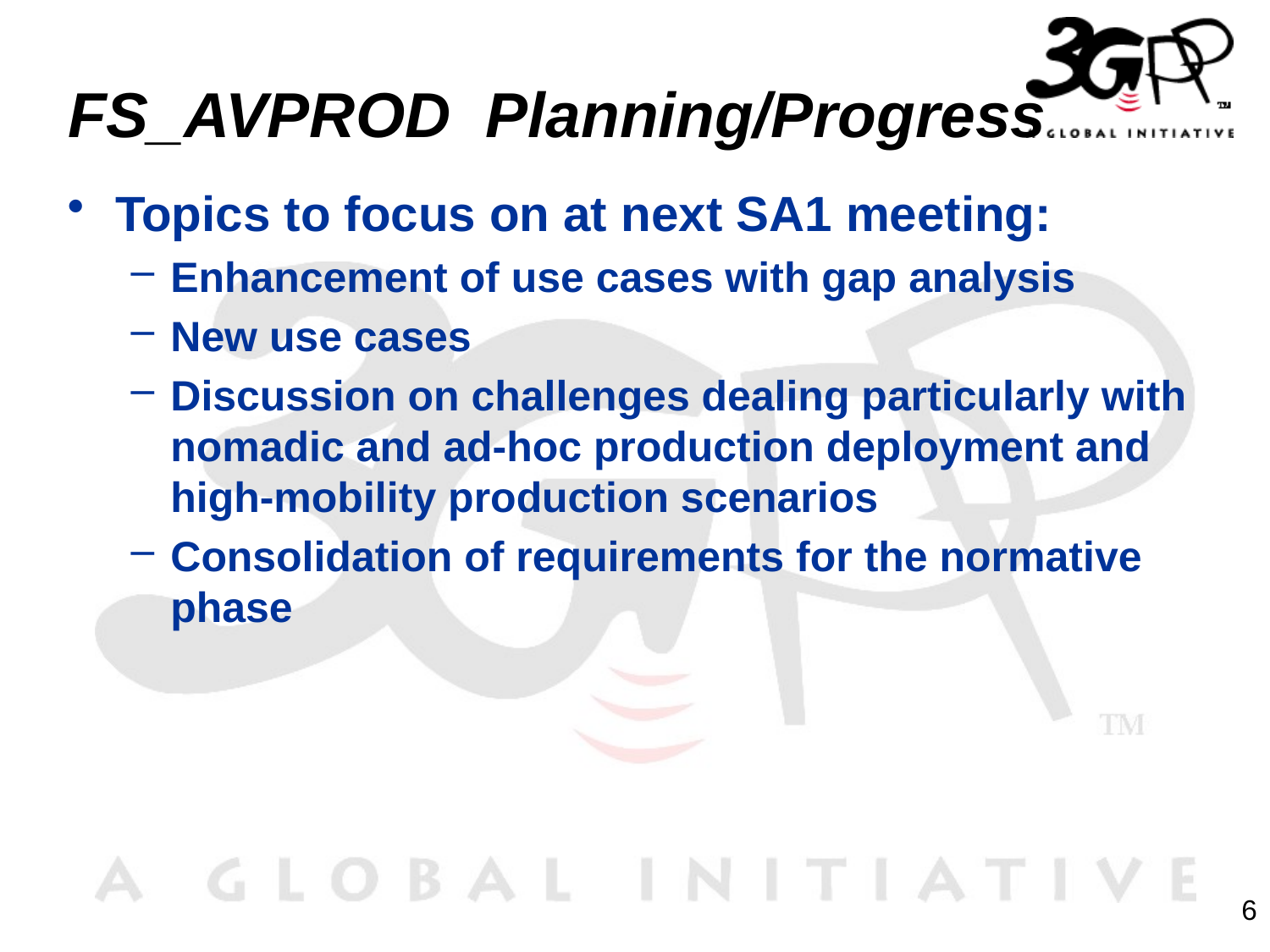

# FS_AVPROD  Planning/Progress
Topics to focus on at next SA1 meeting:
Enhancement of use cases with gap analysis
New use cases
Discussion on challenges dealing particularly with nomadic and ad-hoc production deployment and high-mobility production scenarios
Consolidation of requirements for the normative phase
6